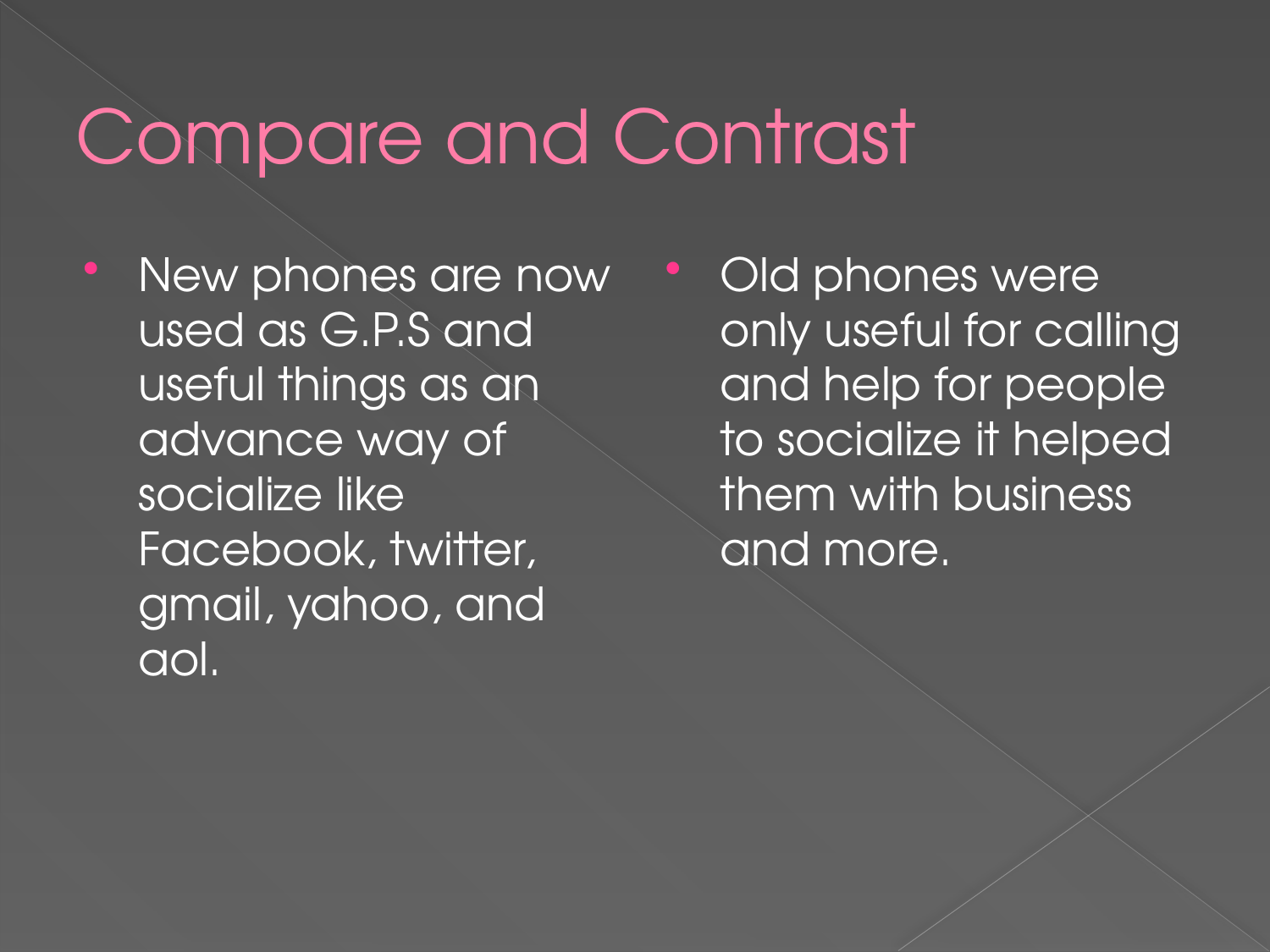

# Compare and Contrast
New phones are now used as G.P.S and useful things as an advance way of socialize like Facebook, twitter, gmail, yahoo, and aol.
Old phones were only useful for calling and help for people to socialize it helped them with business and more.